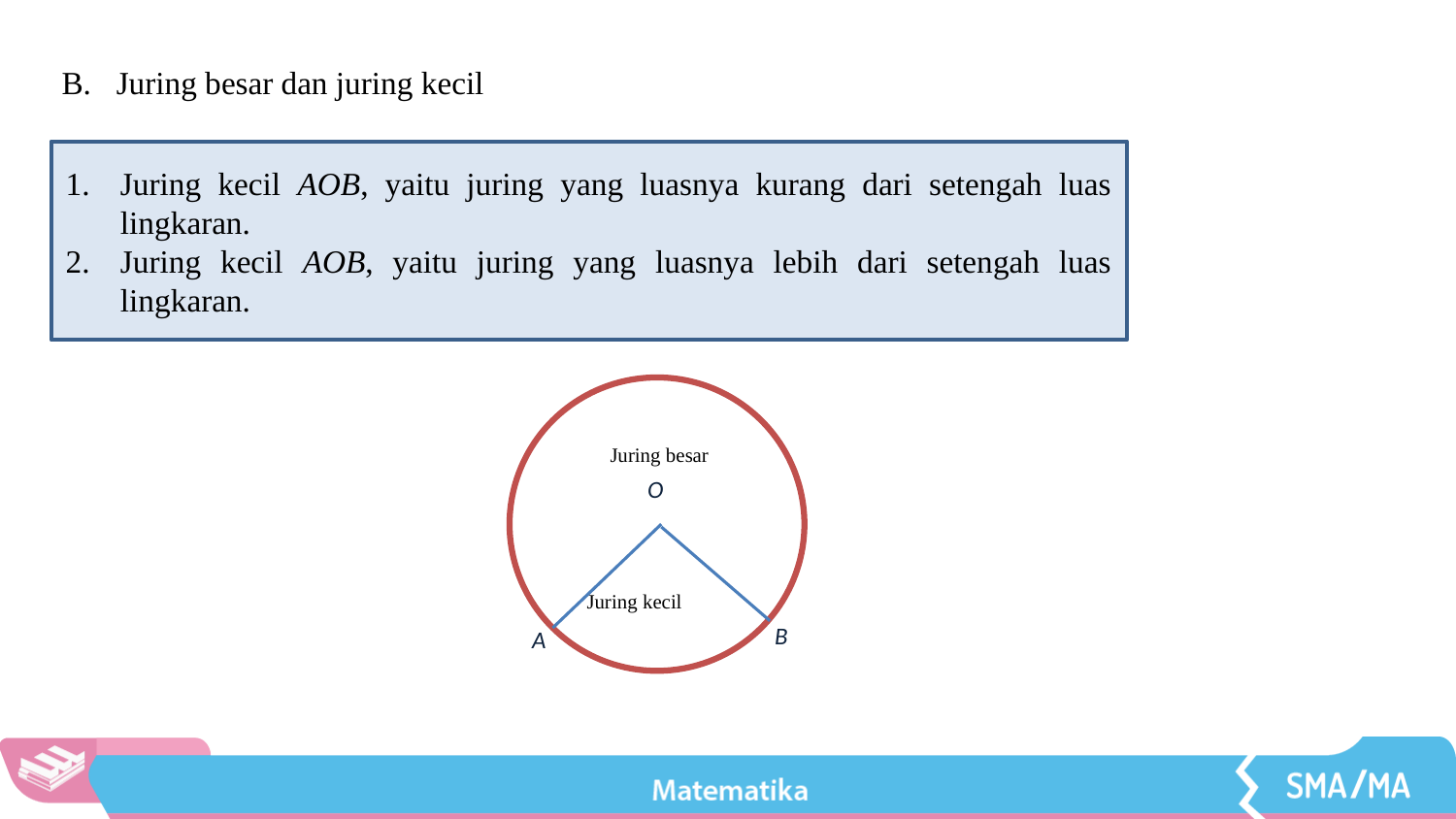

Juring besar dan juring kecil
Juring kecil AOB, yaitu juring yang luasnya kurang dari setengah luas lingkaran.
Juring kecil AOB, yaitu juring yang luasnya lebih dari setengah luas lingkaran.

B
A
Juring besar
Juring kecil
O